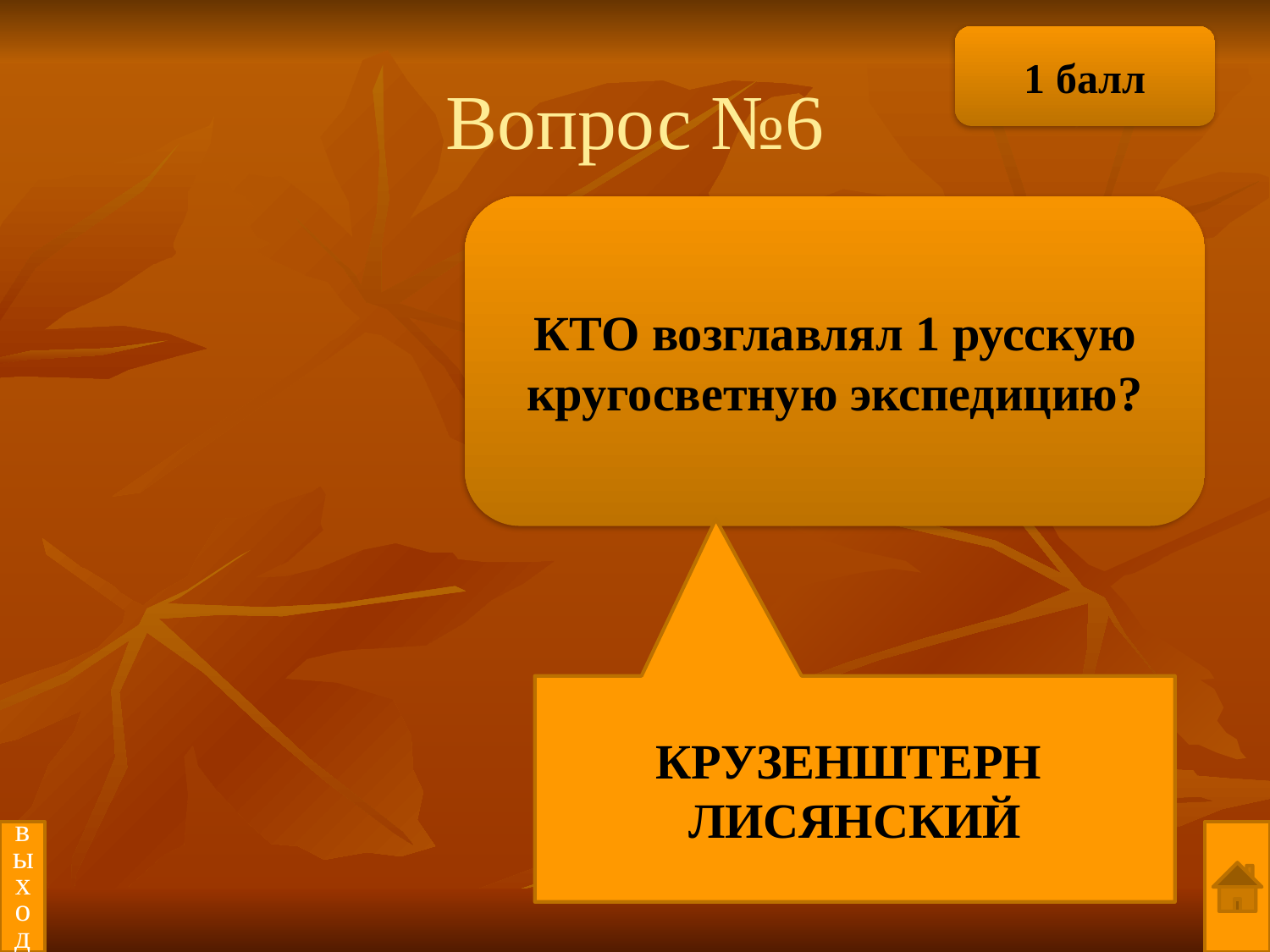

1 балл
# Вопрос №6
КТО возглавлял 1 русскую кругосветную экспедицию?
КРУЗЕНШТЕРН
ЛИСЯНСКИЙ
выход